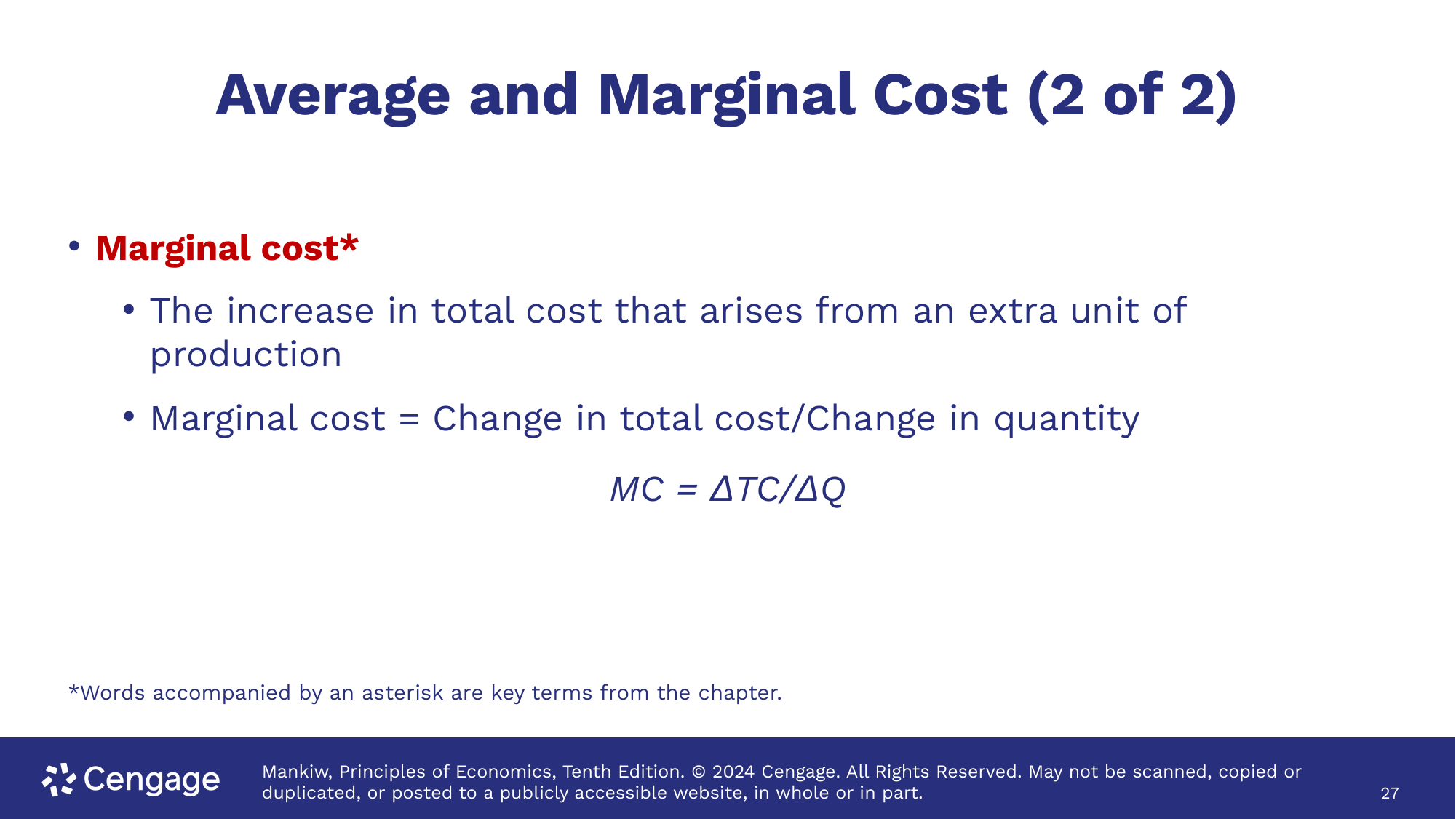

# Average and Marginal Cost (2 of 2)
Marginal cost*
The increase in total cost that arises from an extra unit of production
Marginal cost = Change in total cost/Change in quantity
MC = ΔTC/ΔQ
*Words accompanied by an asterisk are key terms from the chapter.